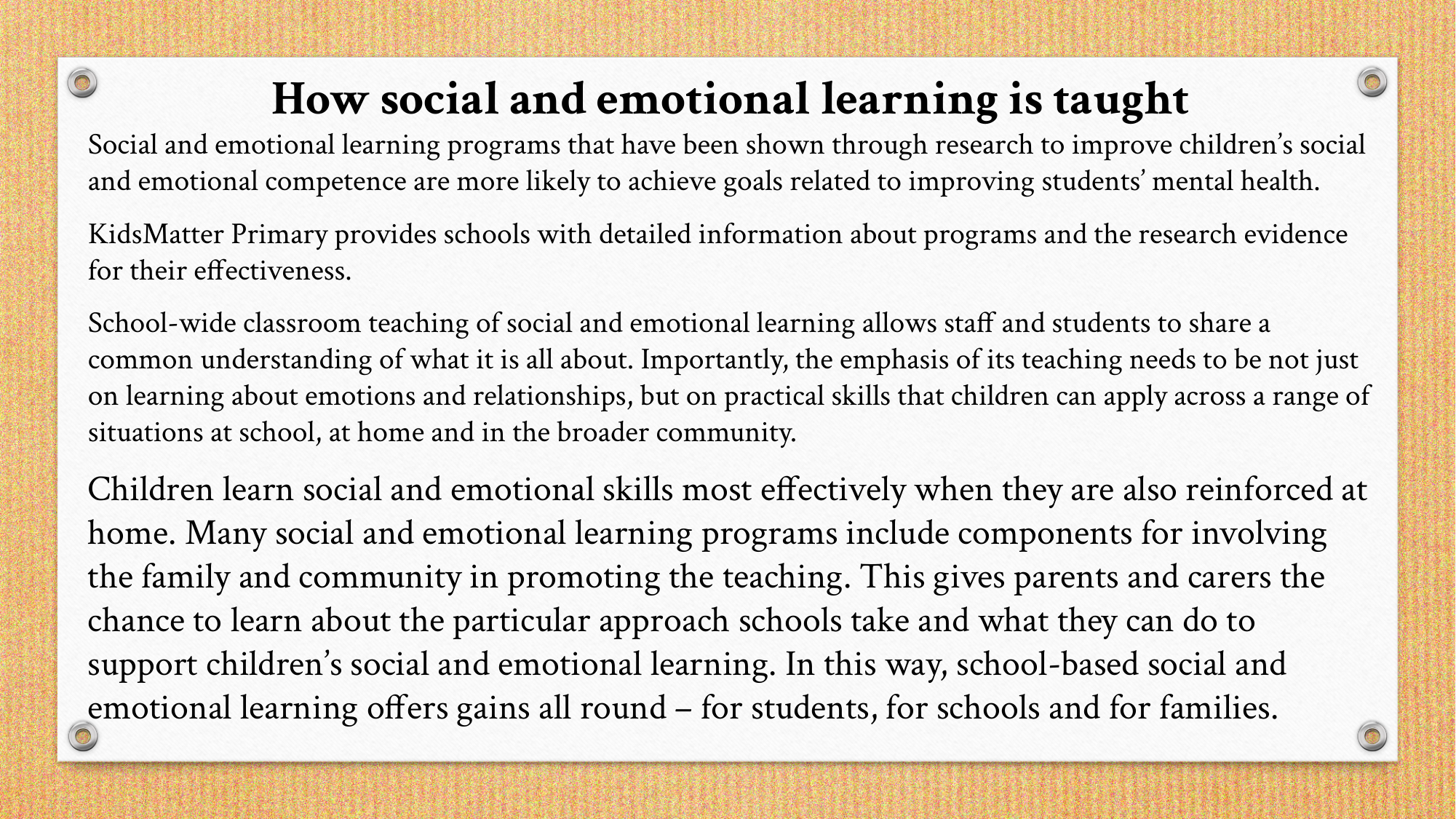

How social and emotional learning is taught
Social and emotional learning programs that have been shown through research to improve children’s social and emotional competence are more likely to achieve goals related to improving students’ mental health.

KidsMatter Primary provides schools with detailed information about programs and the research evidence for their effectiveness.

School-wide classroom teaching of social and emotional learning allows staff and students to share a common understanding of what it is all about. Importantly, the emphasis of its teaching needs to be not just on learning about emotions and relationships, but on practical skills that children can apply across a range of situations at school, at home and in the broader community.

Children learn social and emotional skills most effectively when they are also reinforced at home. Many social and emotional learning programs include components for involving the family and community in promoting the teaching. This gives parents and carers the chance to learn about the particular approach schools take and what they can do to support children’s social and emotional learning. In this way, school-based social and emotional learning offers gains all round – for students, for schools and for families.